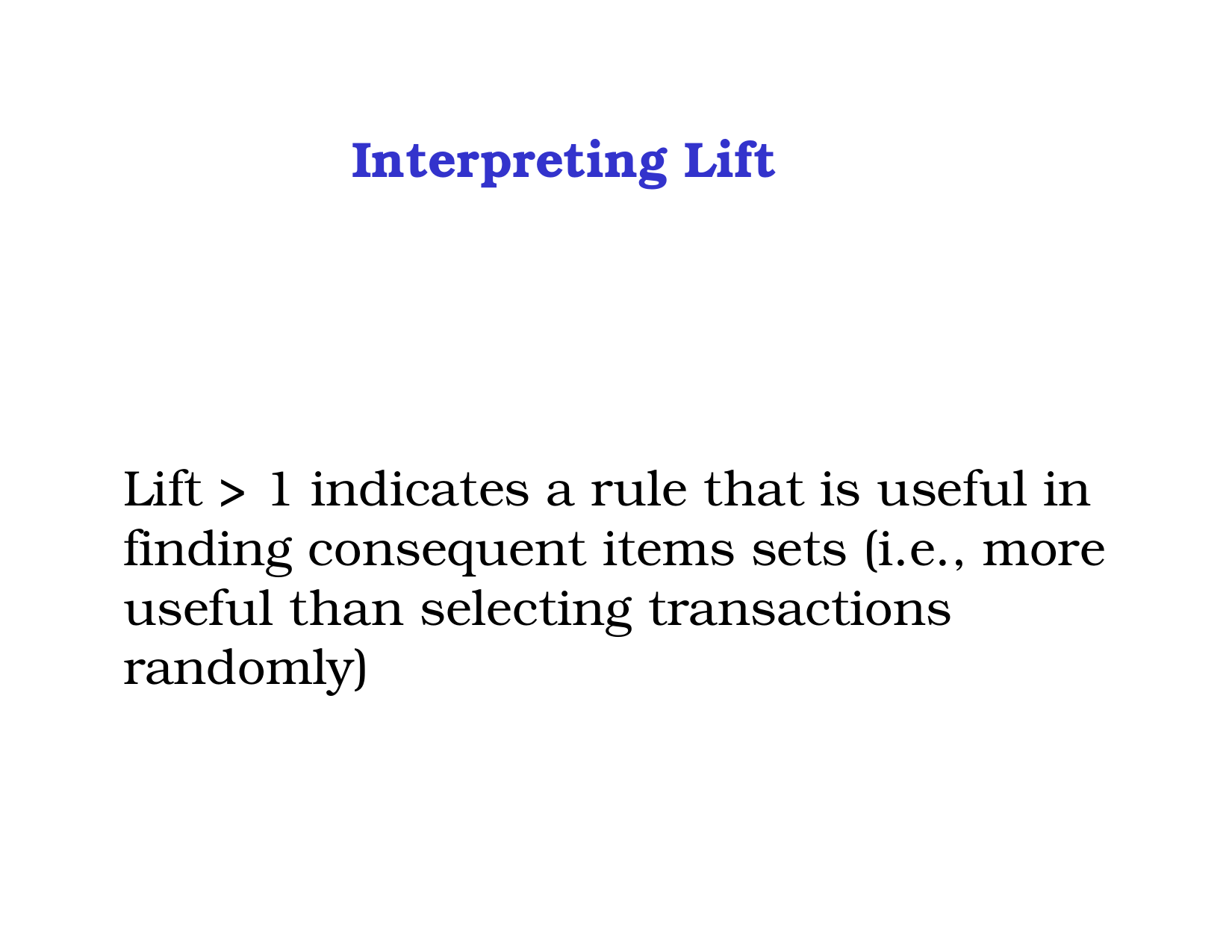

# Interpreting Lift
Lift > 1 indicates a rule that is useful in finding consequent items sets (i.e., more useful than selecting transactions randomly)